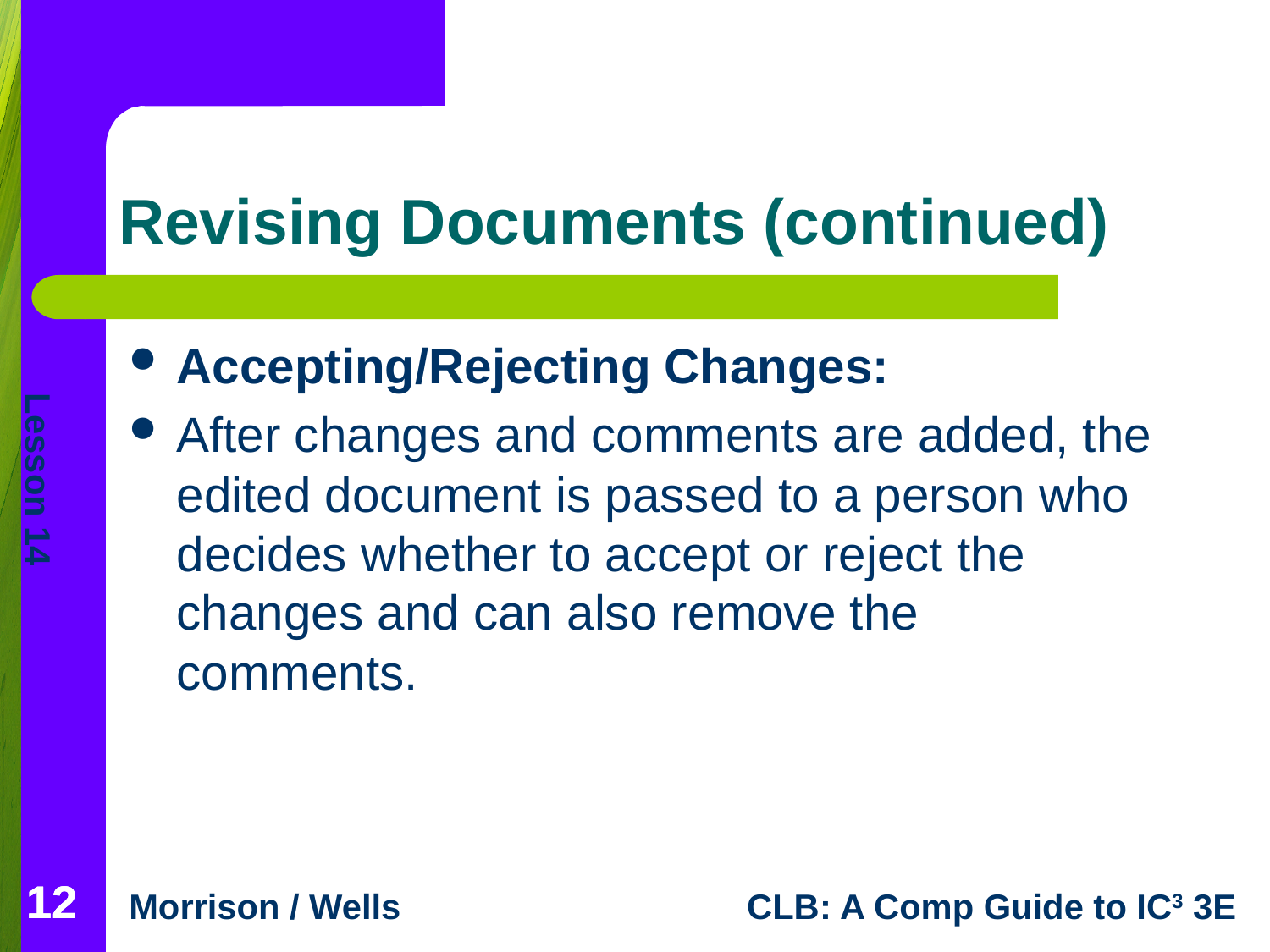

# Revising Documents (continued)
Accepting/Rejecting Changes:
After changes and comments are added, the edited document is passed to a person who decides whether to accept or reject the changes and can also remove the comments.

12
12
12